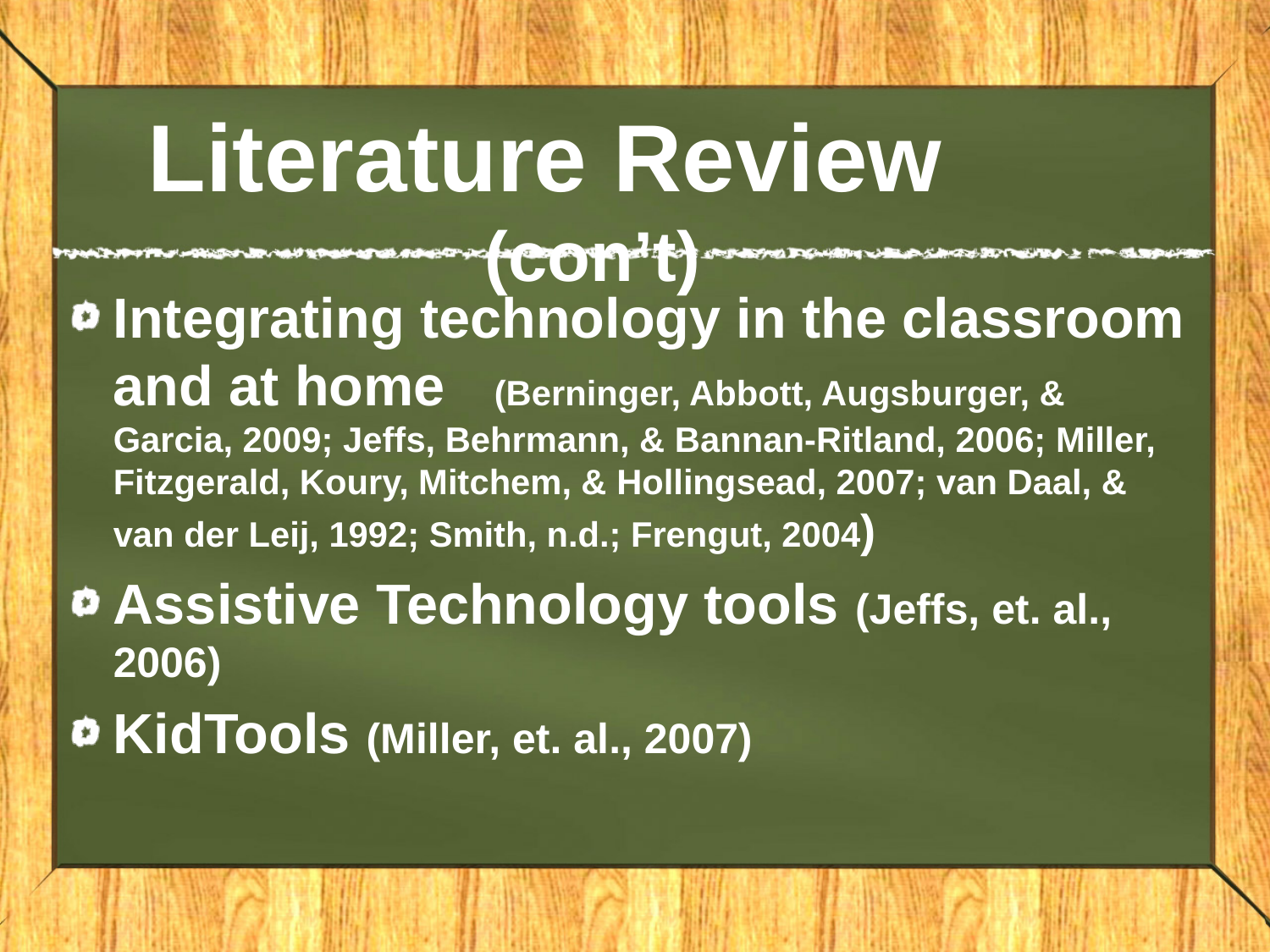

# Literature Review	(con’t)
Integrating technology in the classroom and at home	(Berninger, Abbott, Augsburger, & Garcia, 2009; Jeffs, Behrmann, & Bannan-Ritland, 2006; Miller, Fitzgerald, Koury, Mitchem, & Hollingsead, 2007; van Daal, & van der Leij, 1992; Smith, n.d.; Frengut, 2004)
Assistive Technology tools (Jeffs, et. al., 2006)
KidTools (Miller, et. al., 2007)